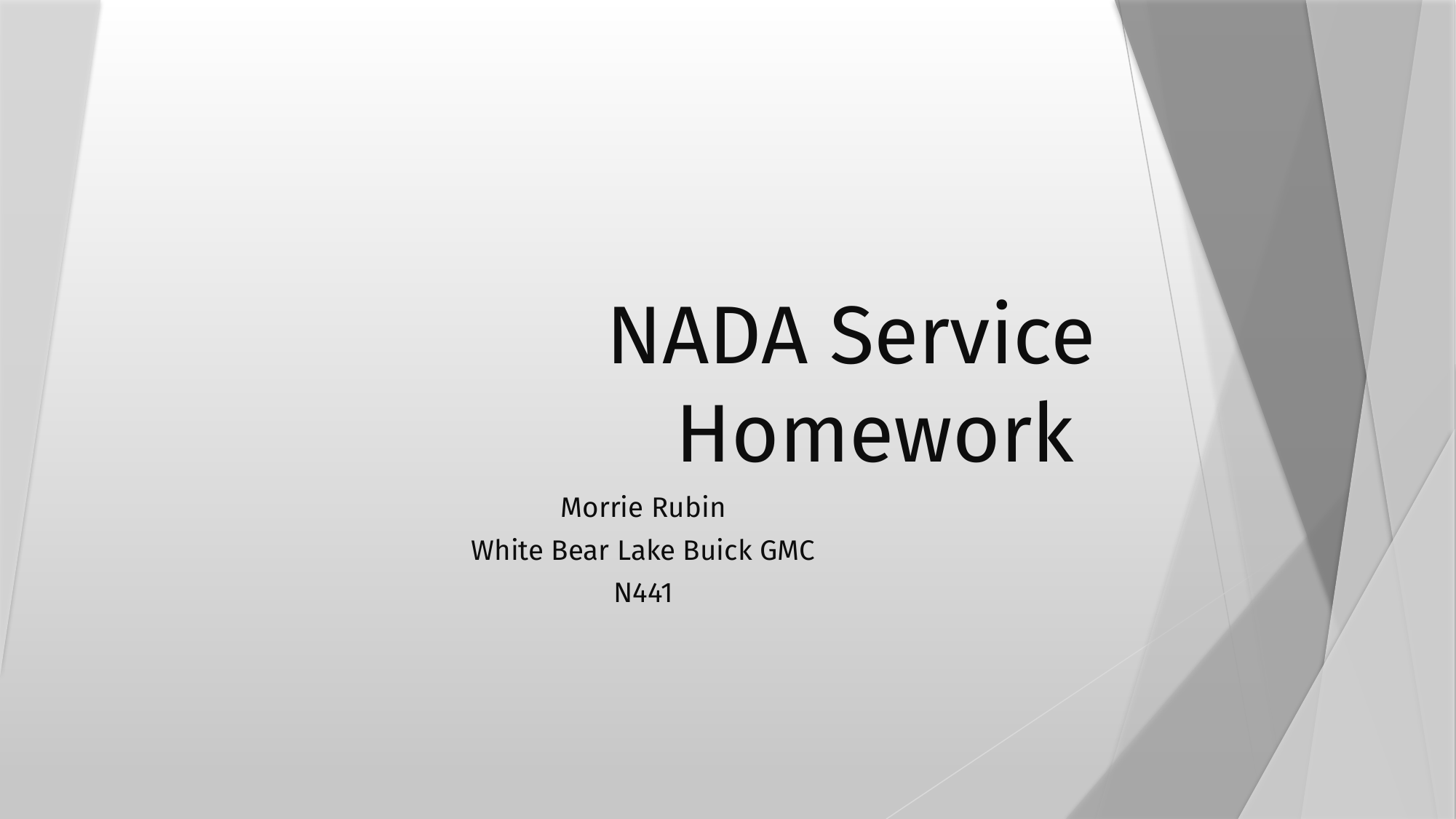

# NADA Service Homework
Morrie Rubin
White Bear Lake Buick GMC
N441